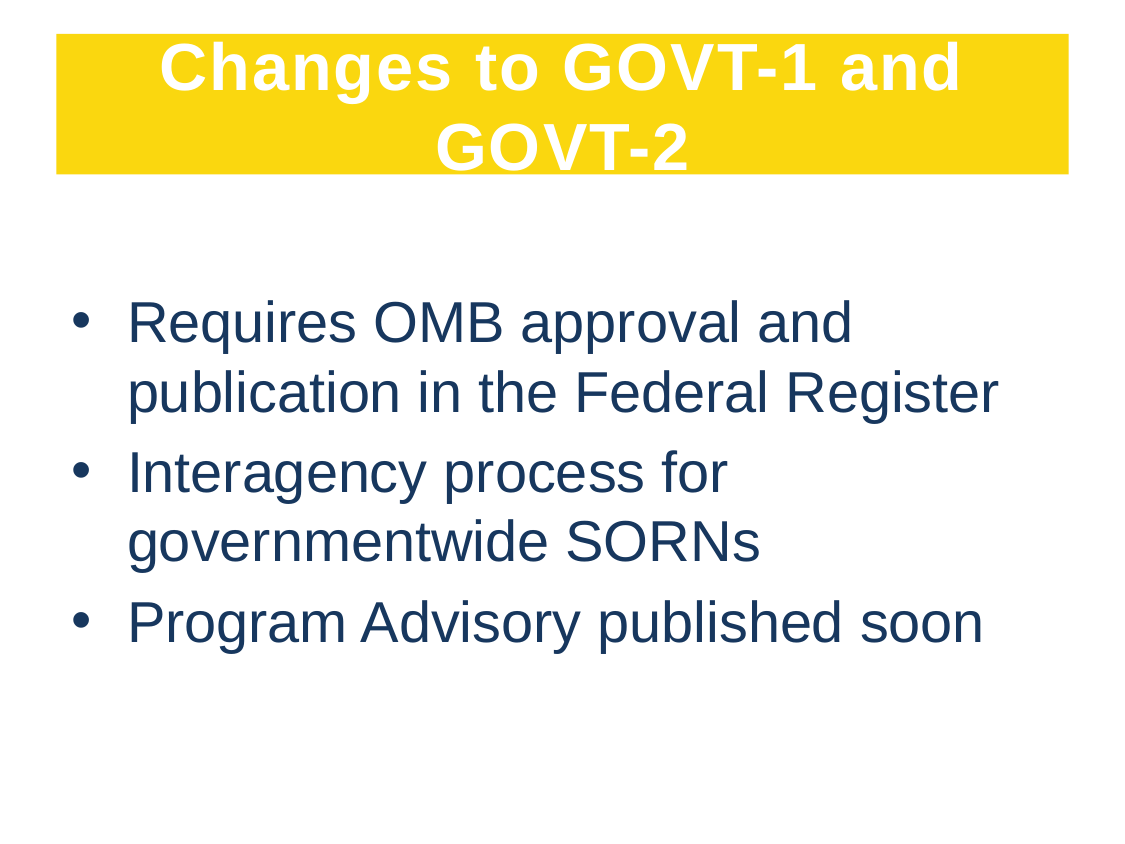

# Changes to GOVT-1 and GOVT-2

Requires OMB approval and publication in the Federal Register
Interagency process for governmentwide SORNs
Program Advisory published soon